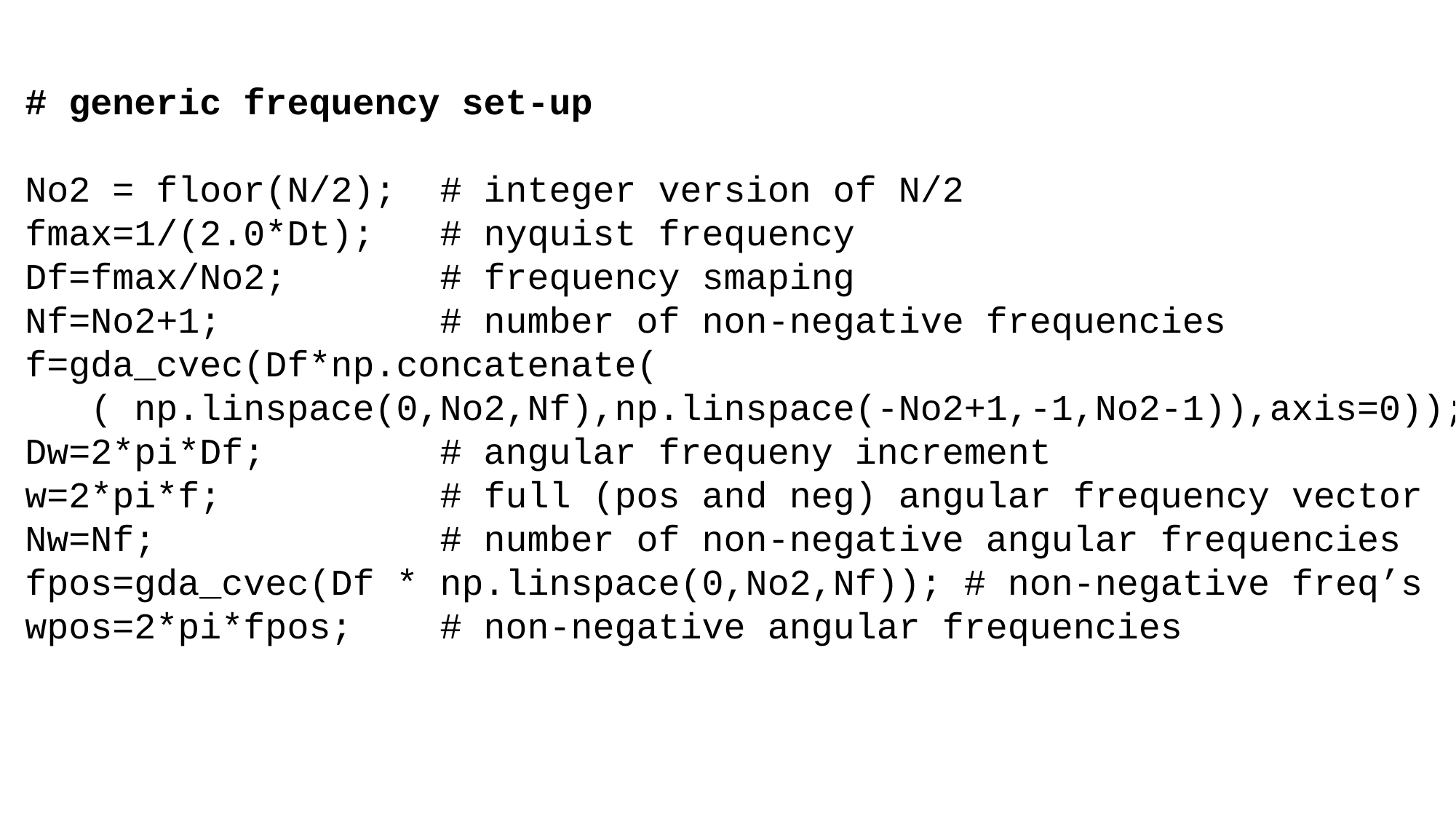

# generic frequency set-up

No2 = floor(N/2);  # integer version of N/2
fmax=1/(2.0*Dt);   # nyquist frequency
Df=fmax/No2;       # frequency smaping
Nf=No2+1;          # number of non-negative frequencies
f=gda_cvec(Df*np.concatenate(
   ( np.linspace(0,No2,Nf),np.linspace(-No2+1,-1,No2-1)),axis=0));
Dw=2*pi*Df;        # angular frequeny increment
w=2*pi*f;          # full (pos and neg) angular frequency vector
Nw=Nf;             # number of non-negative angular frequencies
fpos=gda_cvec(Df * np.linspace(0,No2,Nf)); # non-negative freq’s
wpos=2*pi*fpos;    # non-negative angular frequencies